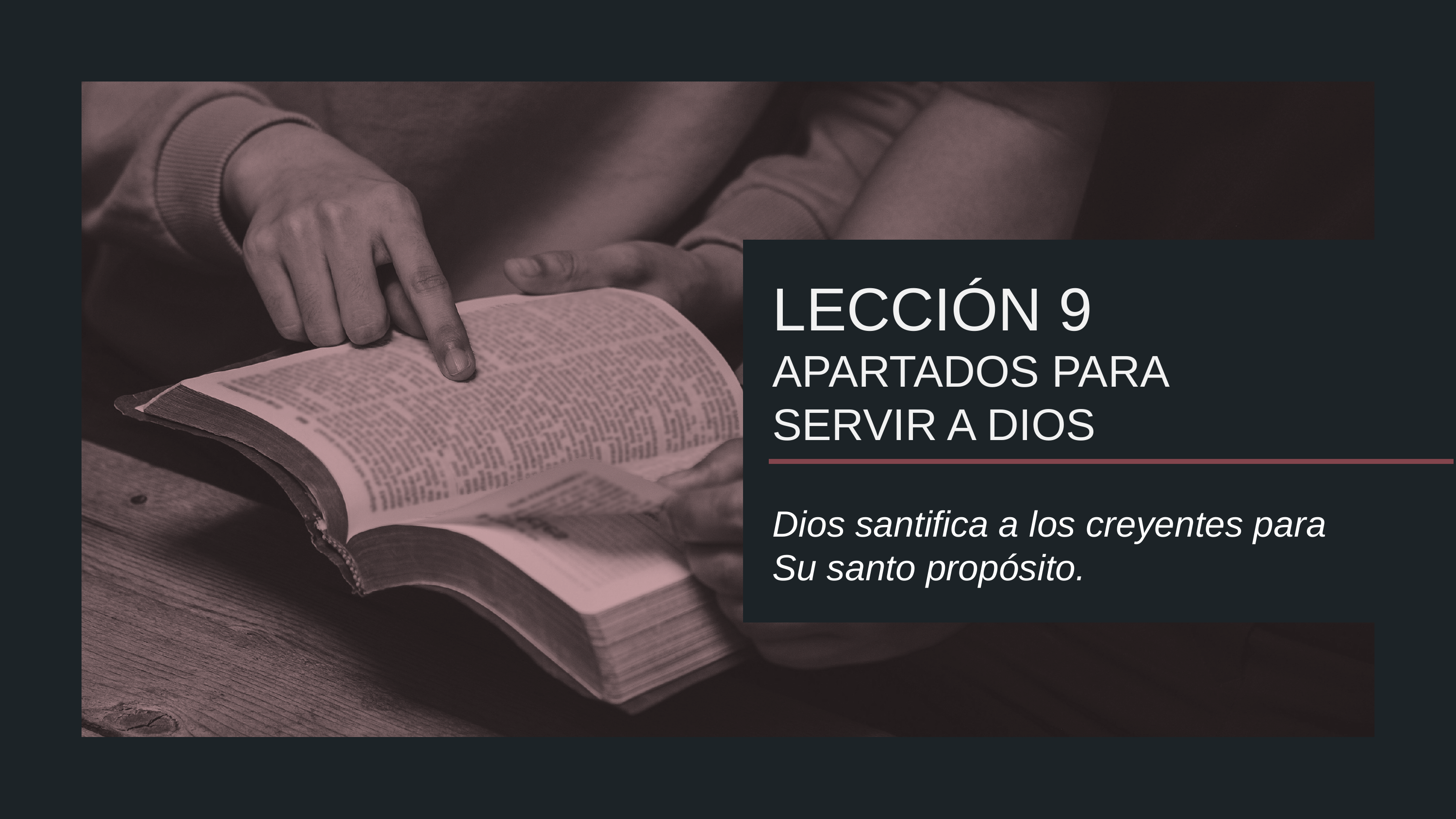

LECCIÓN 9
APARTADOS PARA SERVIR A DIOS
Dios santifica a los creyentes para Su santo propósito.